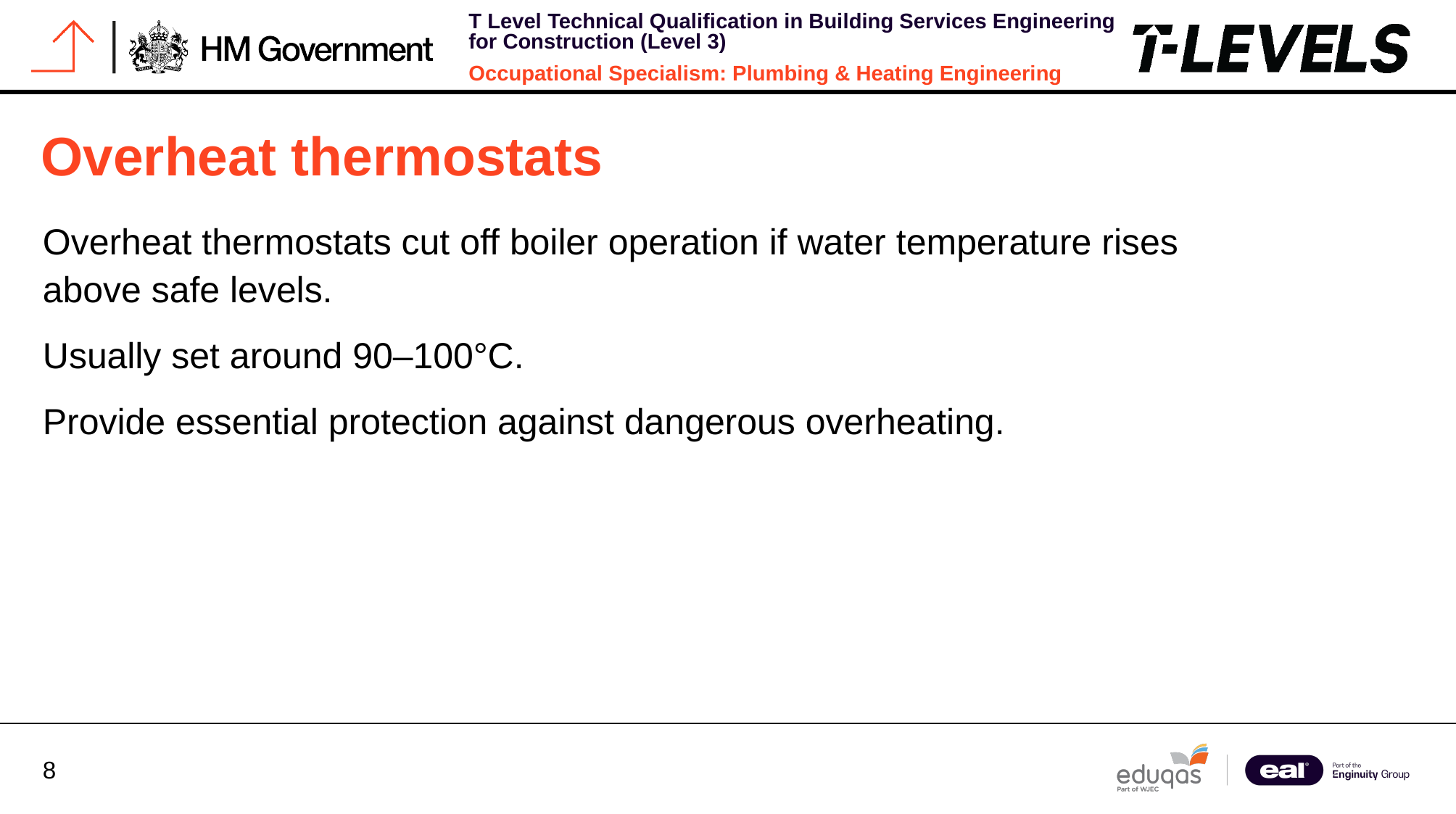

# Overheat thermostats
Overheat thermostats cut off boiler operation if water temperature rises above safe levels.
Usually set around 90–100°C.
Provide essential protection against dangerous overheating.